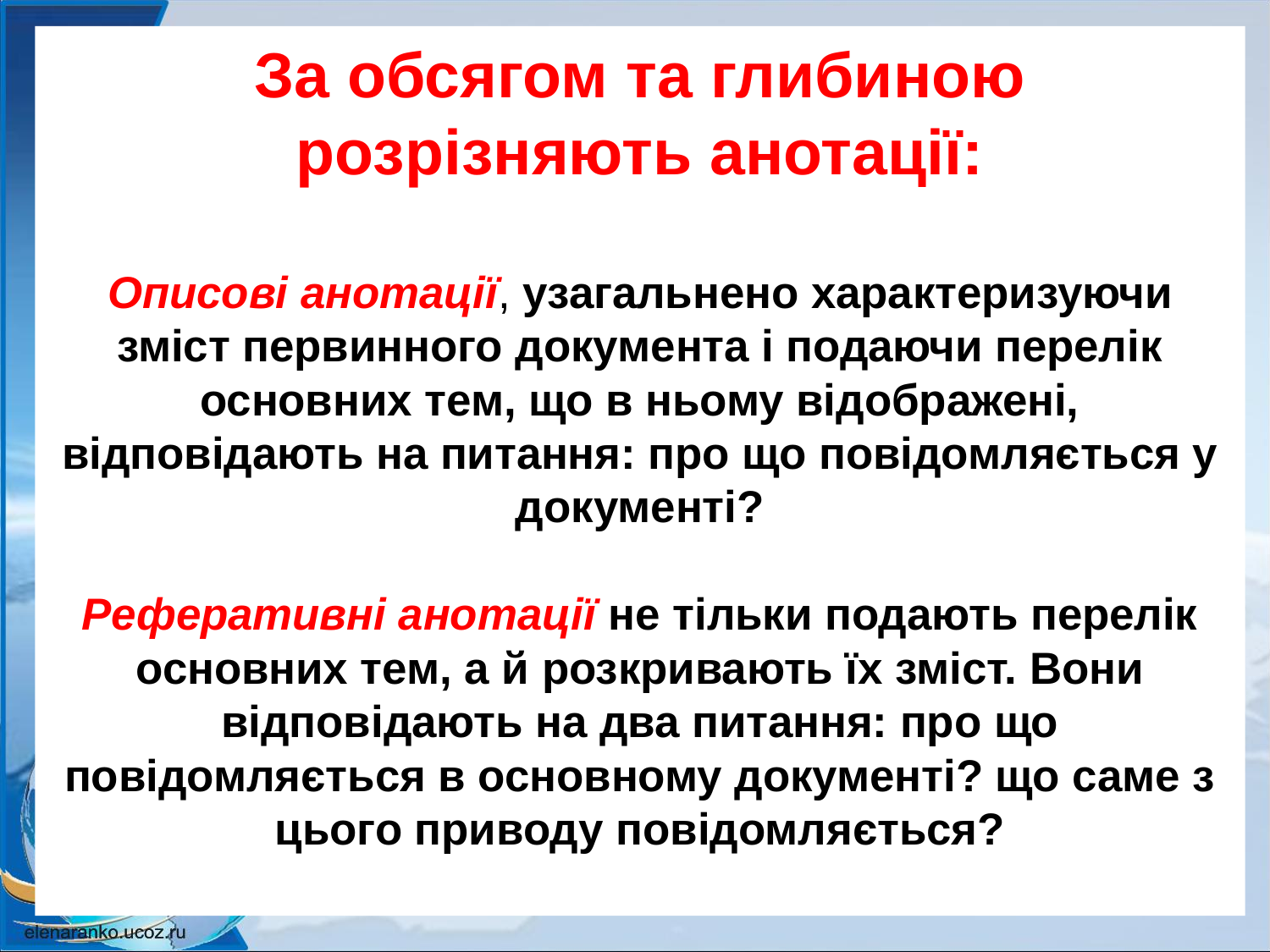

# За обсягом та глибиною розрізняють анотації:   Описові анотації, узагальнено характеризуючи зміст первинного документа і подаючи перелік основних тем, що в ньому відображені, відповідають на питання: про що повідомляється у документі?   Реферативні анотації не тільки подають перелік основних тем, а й розкривають їх зміст. Вони відповідають на два питання: про що повідомляється в основному документі? що саме з цього приводу повідомляється?